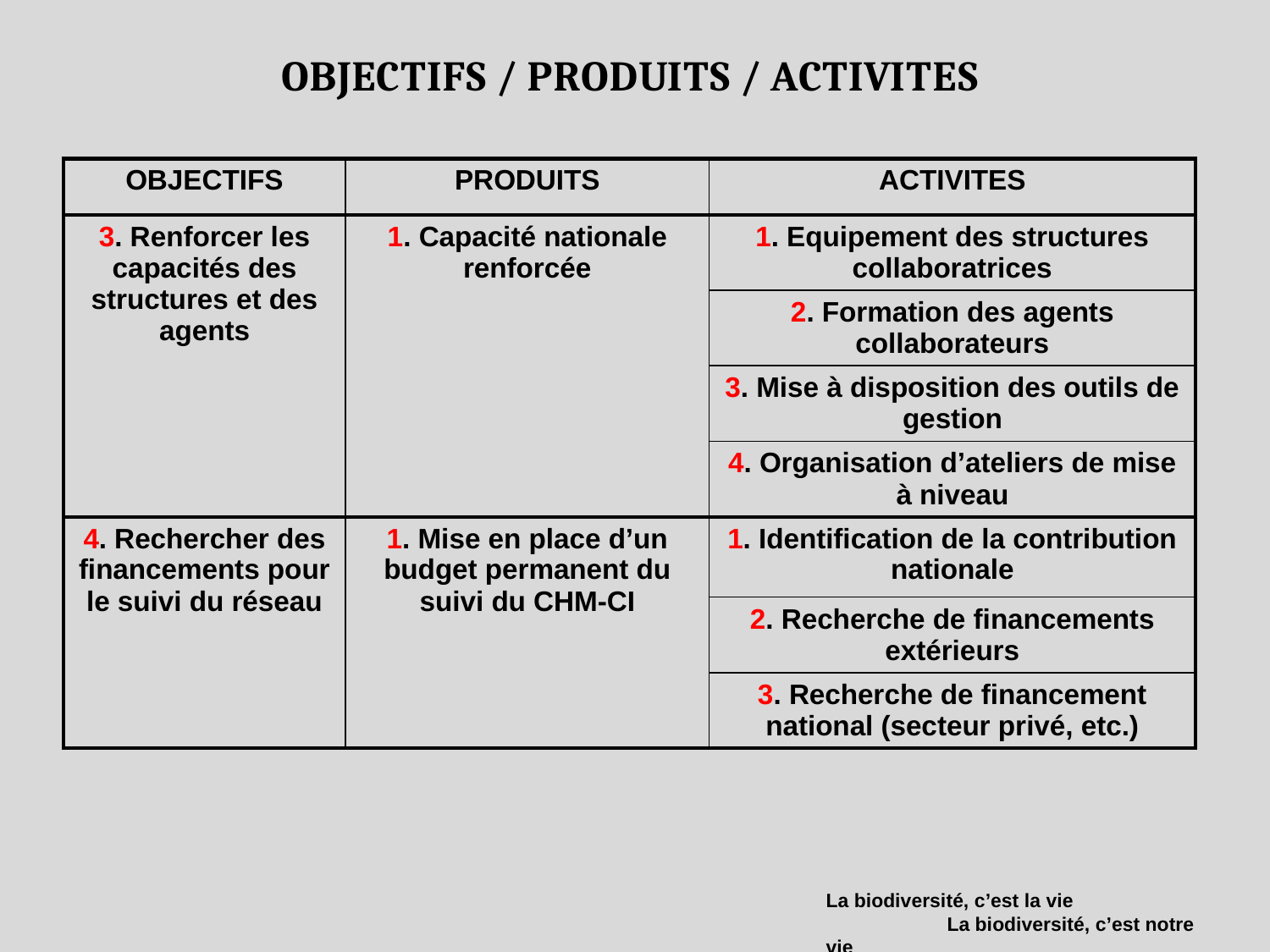

Objectifs / PRODUITS / ACTIVITES
| OBJECTIFS | PRODUITS | ACTIVITES |
| --- | --- | --- |
| 3. Renforcer les capacités des structures et des agents | 1. Capacité nationale renforcée | 1. Equipement des structures collaboratrices |
|  |  | 2. Formation des agents collaborateurs |
|  |  | 3. Mise à disposition des outils de gestion |
|  |  | 4. Organisation d’ateliers de mise à niveau |
| 4. Rechercher des financements pour le suivi du réseau | 1. Mise en place d’un budget permanent du suivi du CHM-CI | 1. Identification de la contribution nationale |
|  |  | 2. Recherche de financements extérieurs |
|  |  | 3. Recherche de financement national (secteur privé, etc.) |
La biodiversité, c’est la vie
                      La biodiversité, c’est notre vie